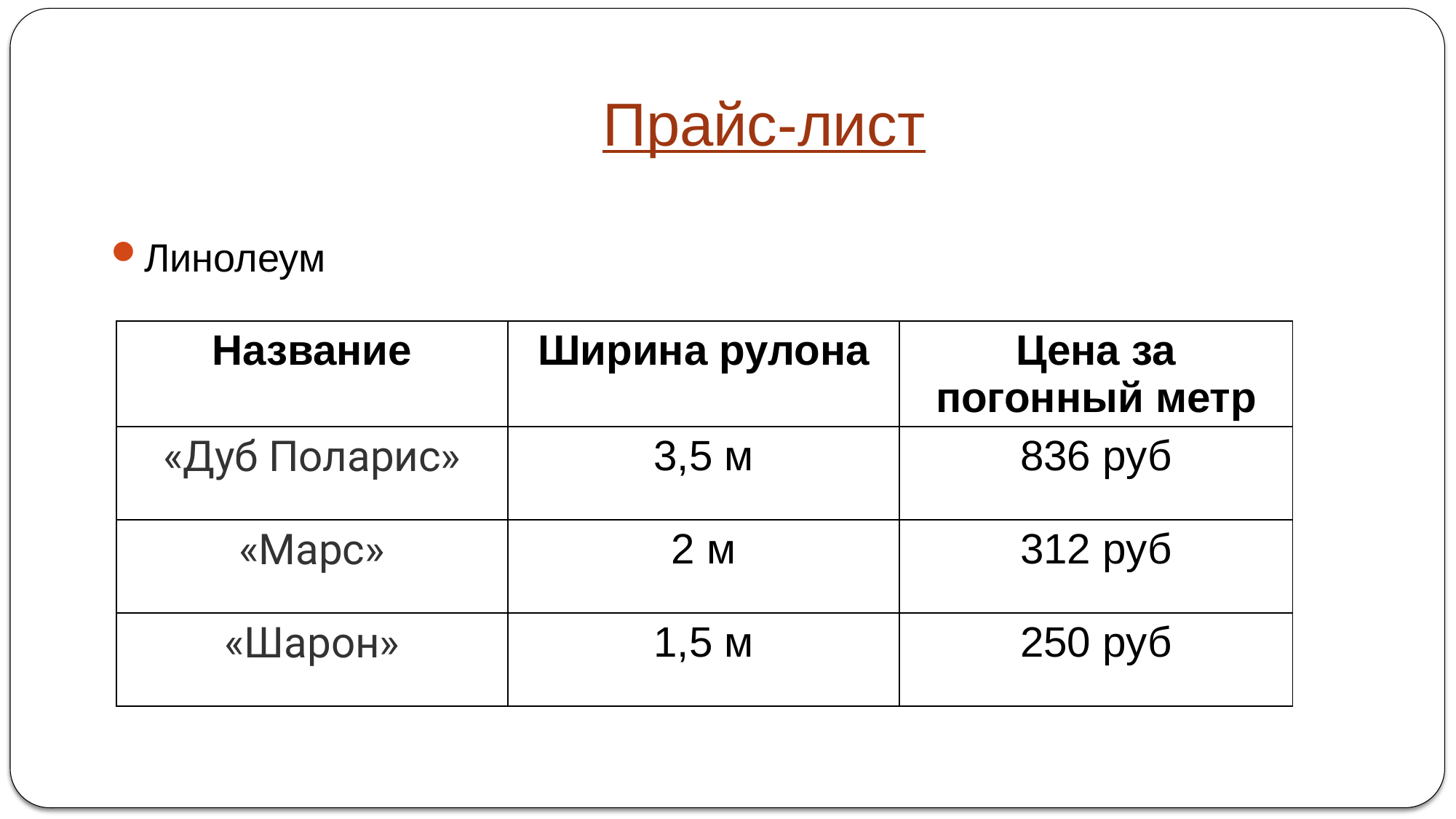

# Прайс-лист
Линолеум

| Название | Ширина рулона | Цена за погонный метр |
| --- | --- | --- |
| «Дуб Поларис» | 3,5 м | 836 руб |
| «Марс» | 2 м | 312 руб |
| «Шарон» | 1,5 м | 250 руб |